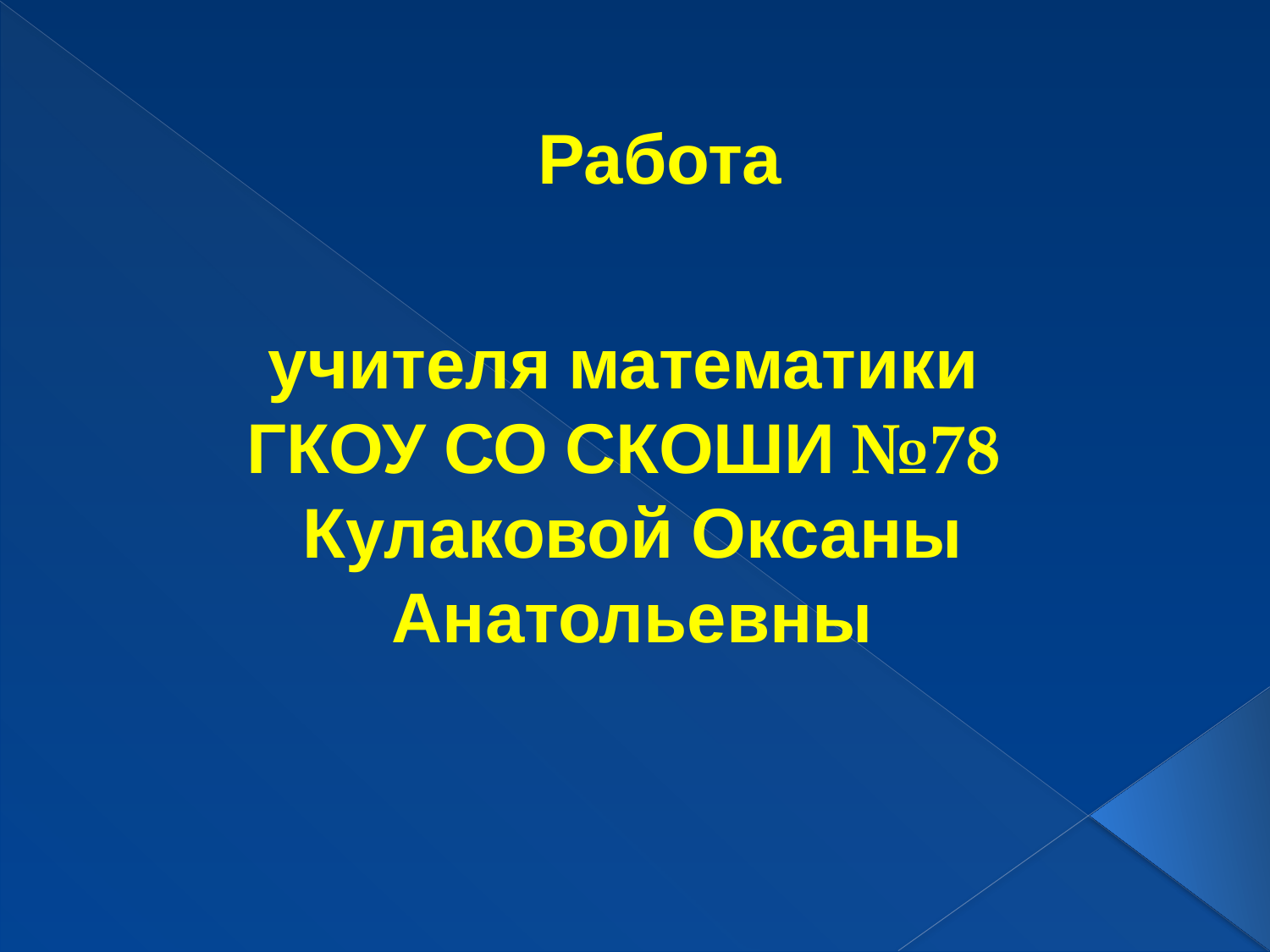

# Работа
учителя математики
ГКОУ СО СКОШИ №78
Кулаковой Оксаны Анатольевны